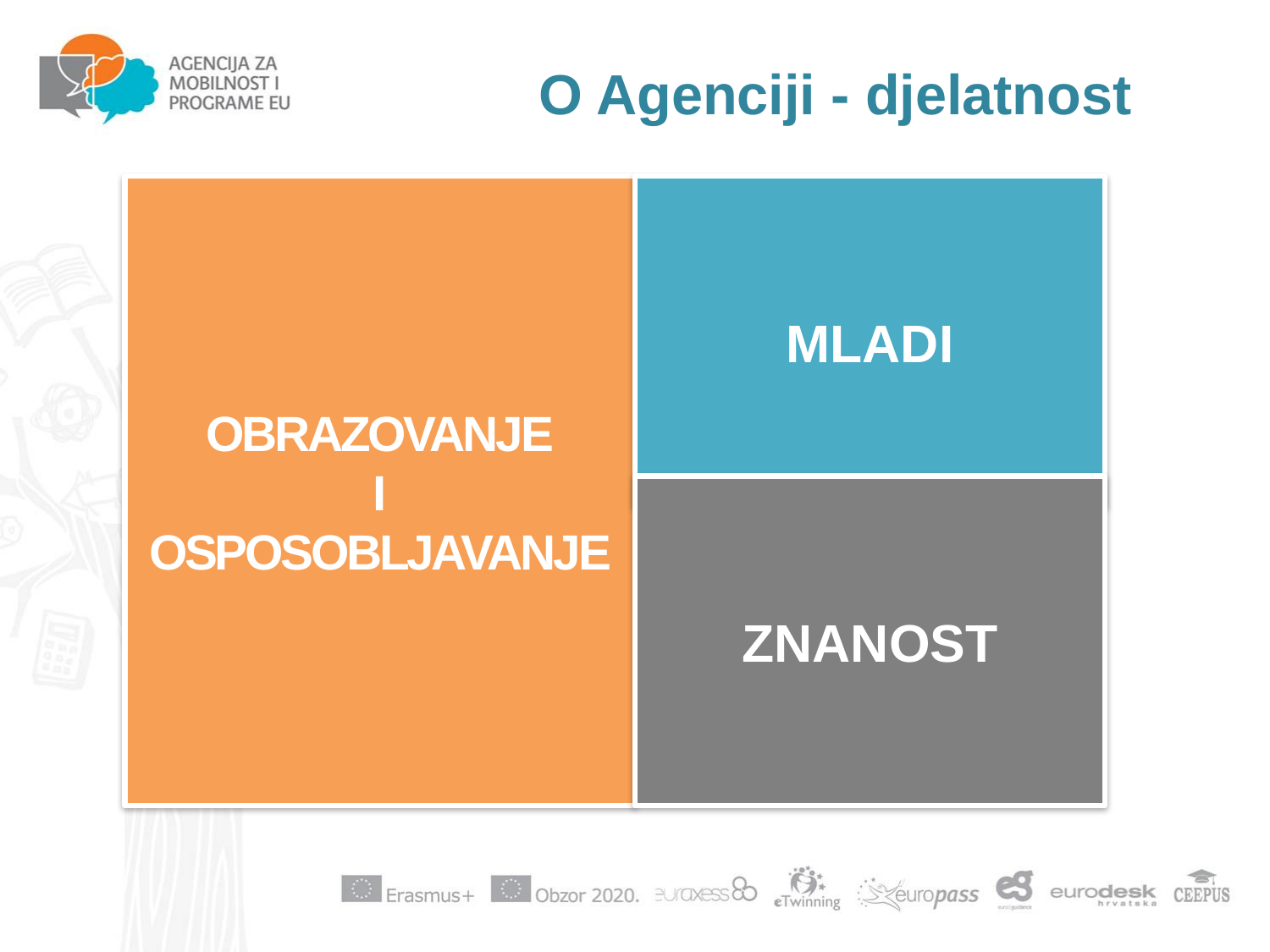

O Agenciji - djelatnost
OBRAZOVANJE
I
OSPOSOBLJAVANJE
MLADI
#
ZNANOST